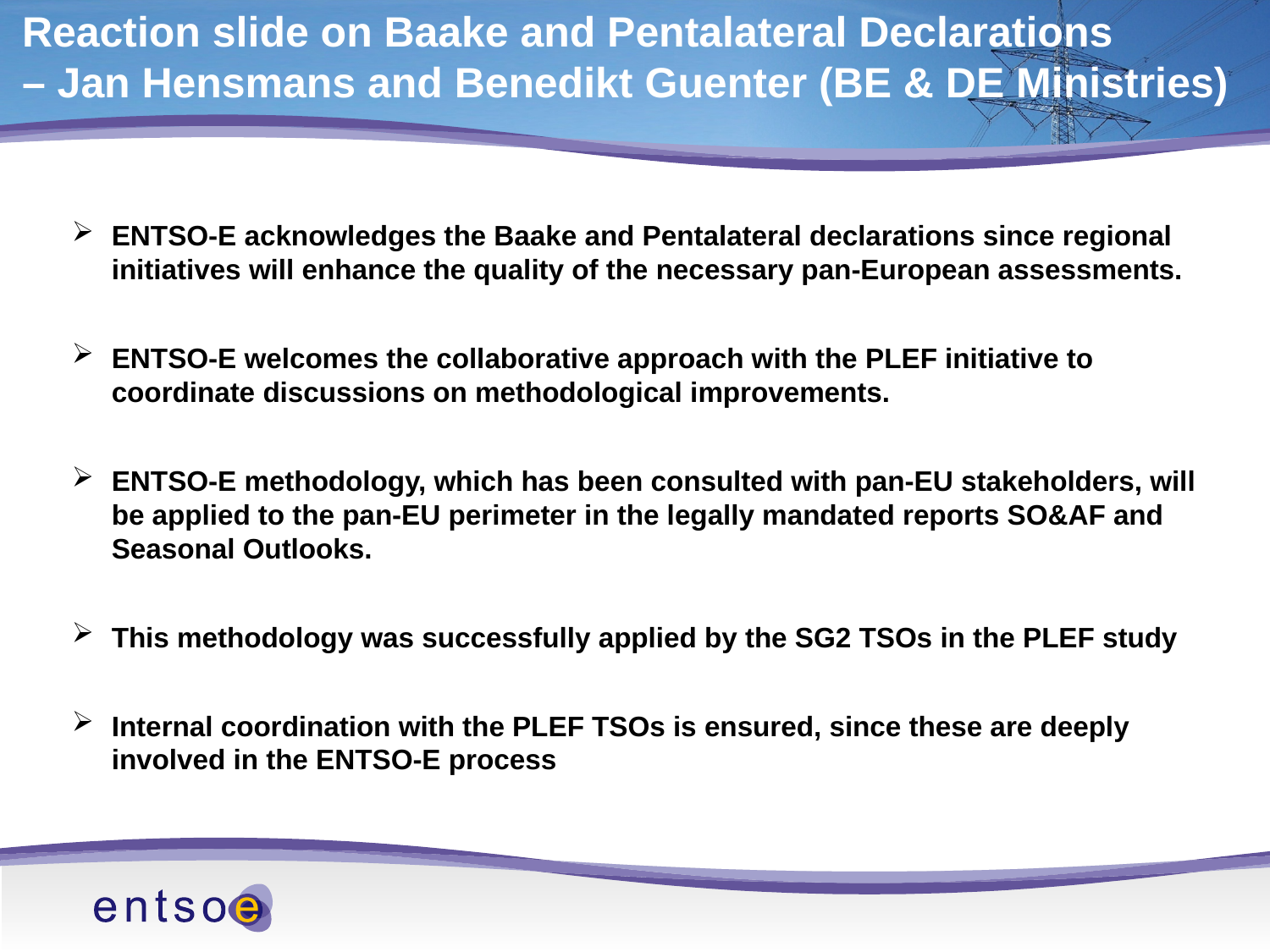

# Reaction slide on Baake and Pentalateral Declarations – Jan Hensmans and Benedikt Guenter (BE & DE Ministries)
ENTSO-E acknowledges the Baake and Pentalateral declarations since regional initiatives will enhance the quality of the necessary pan-European assessments.

ENTSO-E welcomes the collaborative approach with the PLEF initiative to coordinate discussions on methodological improvements.

ENTSO-E methodology, which has been consulted with pan-EU stakeholders, will be applied to the pan-EU perimeter in the legally mandated reports SO&AF and Seasonal Outlooks.

This methodology was successfully applied by the SG2 TSOs in the PLEF study

Internal coordination with the PLEF TSOs is ensured, since these are deeply involved in the ENTSO-E process